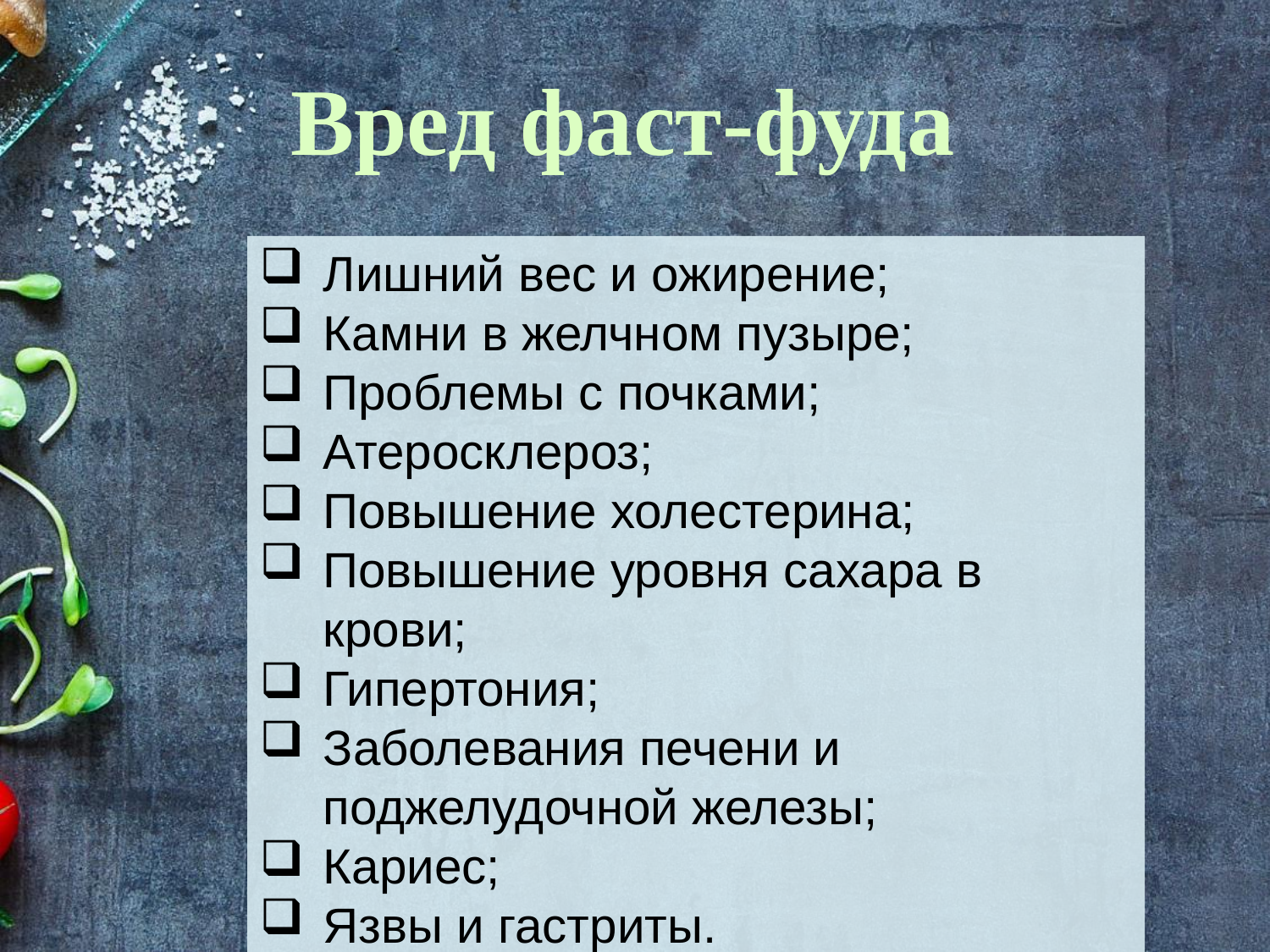

# Вред фаст-фуда
Лишний вес и ожирение;
Камни в желчном пузыре;
Проблемы с почками;
Атеросклероз;
Повышение холестерина;
Повышение уровня сахара в крови;
Гипертония;
Заболевания печени и поджелудочной железы;
Кариес;
Язвы и гастриты.